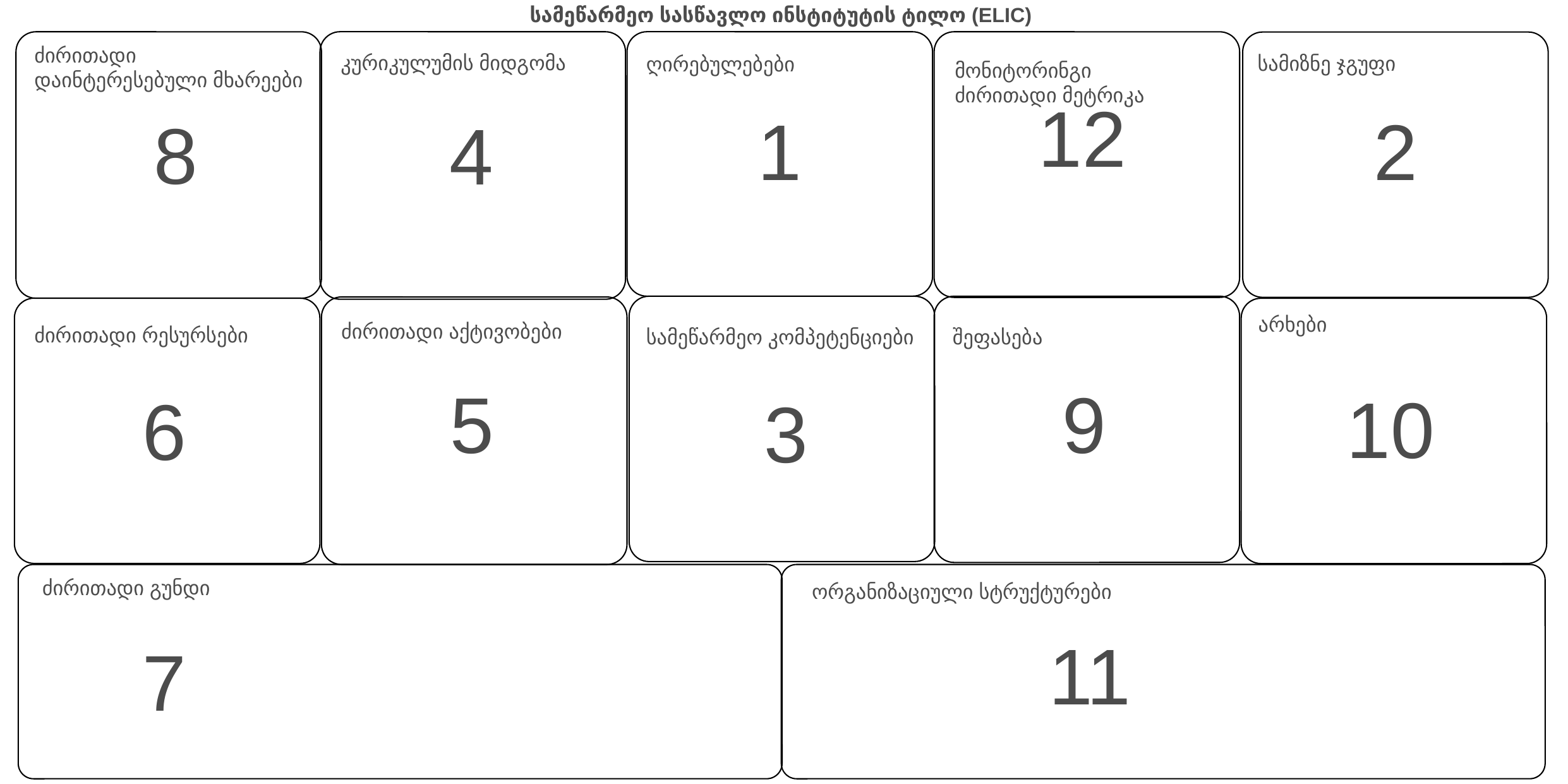

სამეწარმეო სასწავლო ინსტიტუტის ტილო (ELIC)

ორგანიზაციული სტრუქტურები

კურიკულუმის მიდგომა
სამიზნე ჯგუფი
ღირებულებები
ძირითადი დაინტერესებული მხარეები
მონიტორინგი
ძირითადი მეტრიკა
12
1
2
8
4

არხები
ძირითადი აქტივობები
ძირითადი რესურსები
სამეწარმეო კომპეტენციები
შეფასება
5
9
10
6
3

ძირითადი გუნდი
11
7